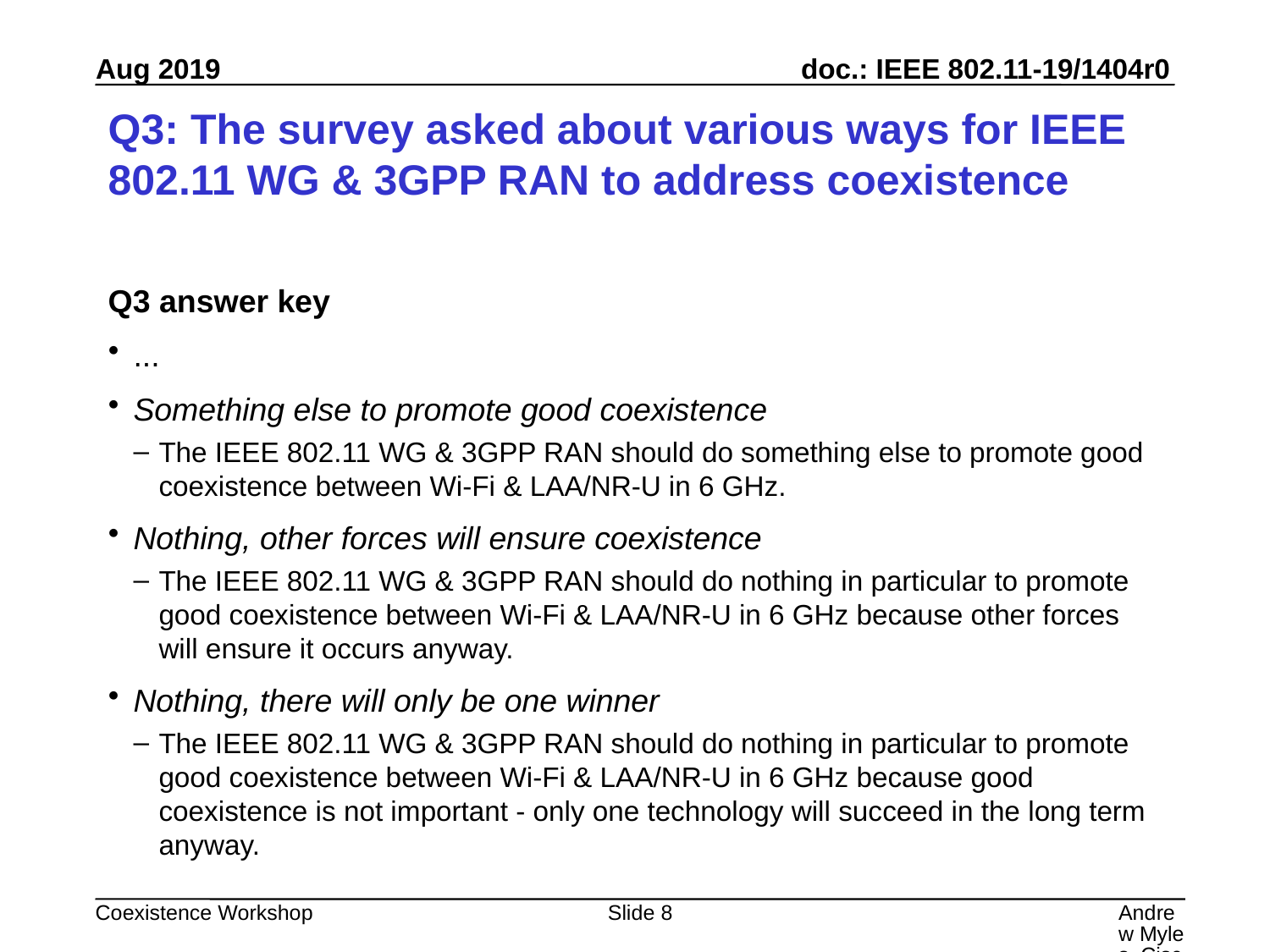

# Q3: The survey asked about various ways for IEEE 802.11 WG & 3GPP RAN to address coexistence
Q3 answer key
...
Something else to promote good coexistence
The IEEE 802.11 WG & 3GPP RAN should do something else to promote good coexistence between Wi-Fi & LAA/NR-U in 6 GHz.
Nothing, other forces will ensure coexistence
The IEEE 802.11 WG & 3GPP RAN should do nothing in particular to promote good coexistence between Wi-Fi & LAA/NR-U in 6 GHz because other forces will ensure it occurs anyway.
Nothing, there will only be one winner
The IEEE 802.11 WG & 3GPP RAN should do nothing in particular to promote good coexistence between Wi-Fi & LAA/NR-U in 6 GHz because good coexistence is not important - only one technology will succeed in the long term anyway.

Slide 8
Andrew Myles, Cisco